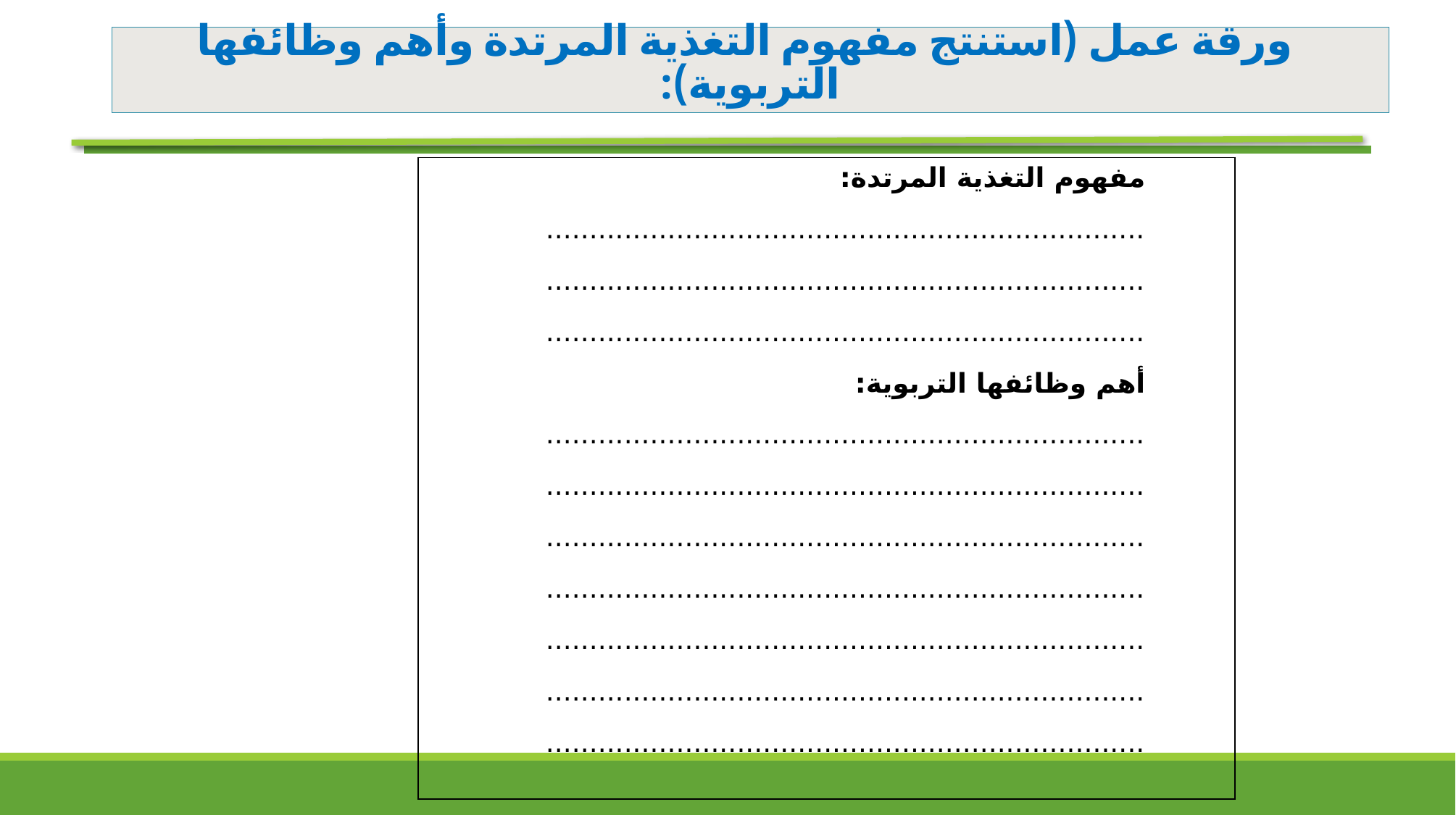

# ورقة عمل (استنتج مفهوم التغذية المرتدة وأهم وظائفها التربوية):
| مفهوم التغذية المرتدة: ..................................................................... ..................................................................... ..................................................................... أهم وظائفها التربوية: ..................................................................... ..................................................................... ..................................................................... ..................................................................... ..................................................................... ..................................................................... ..................................................................... |
| --- |